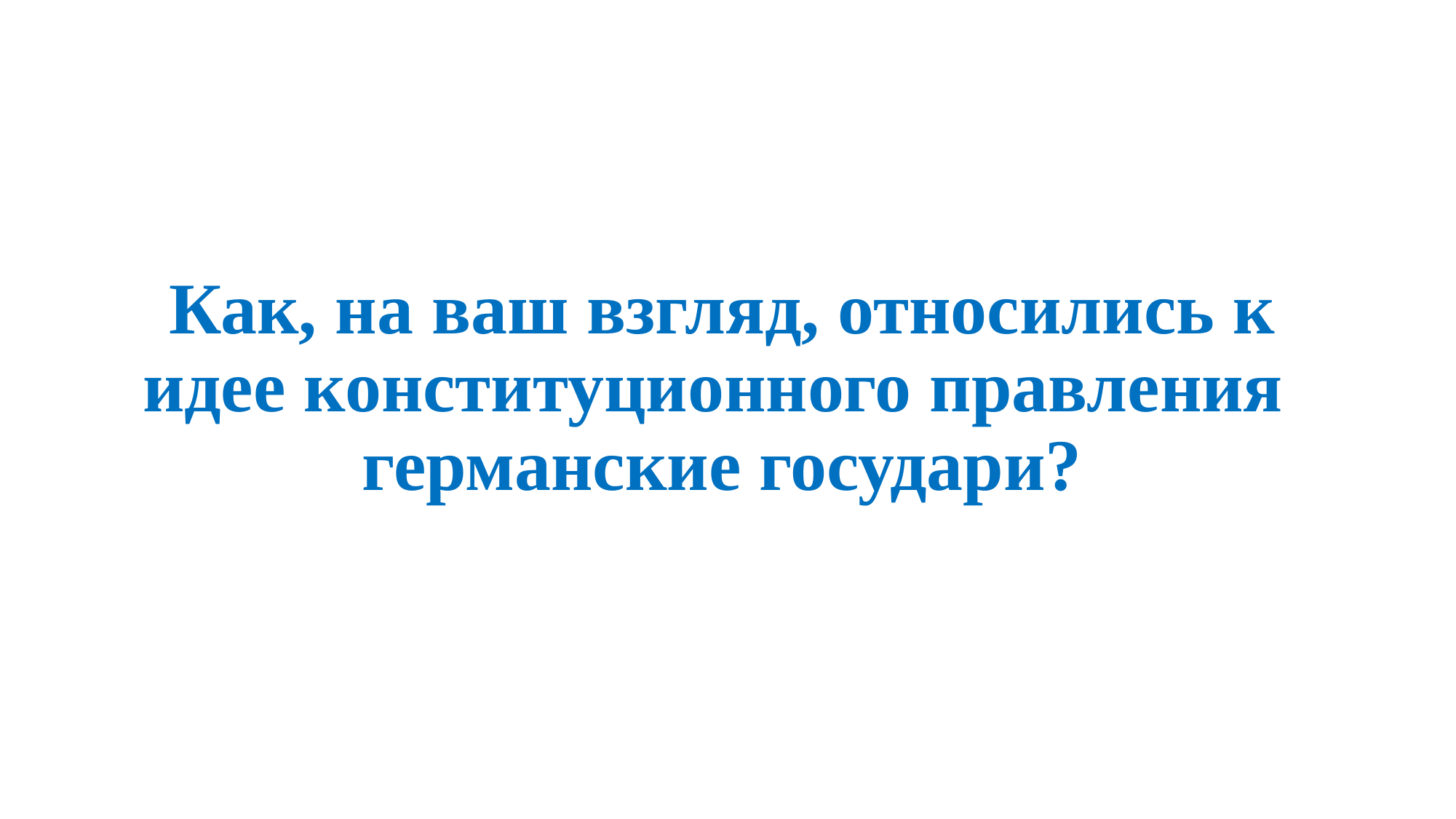

Как, на ваш взгляд, относились к идее конституционного правления  германские государи?